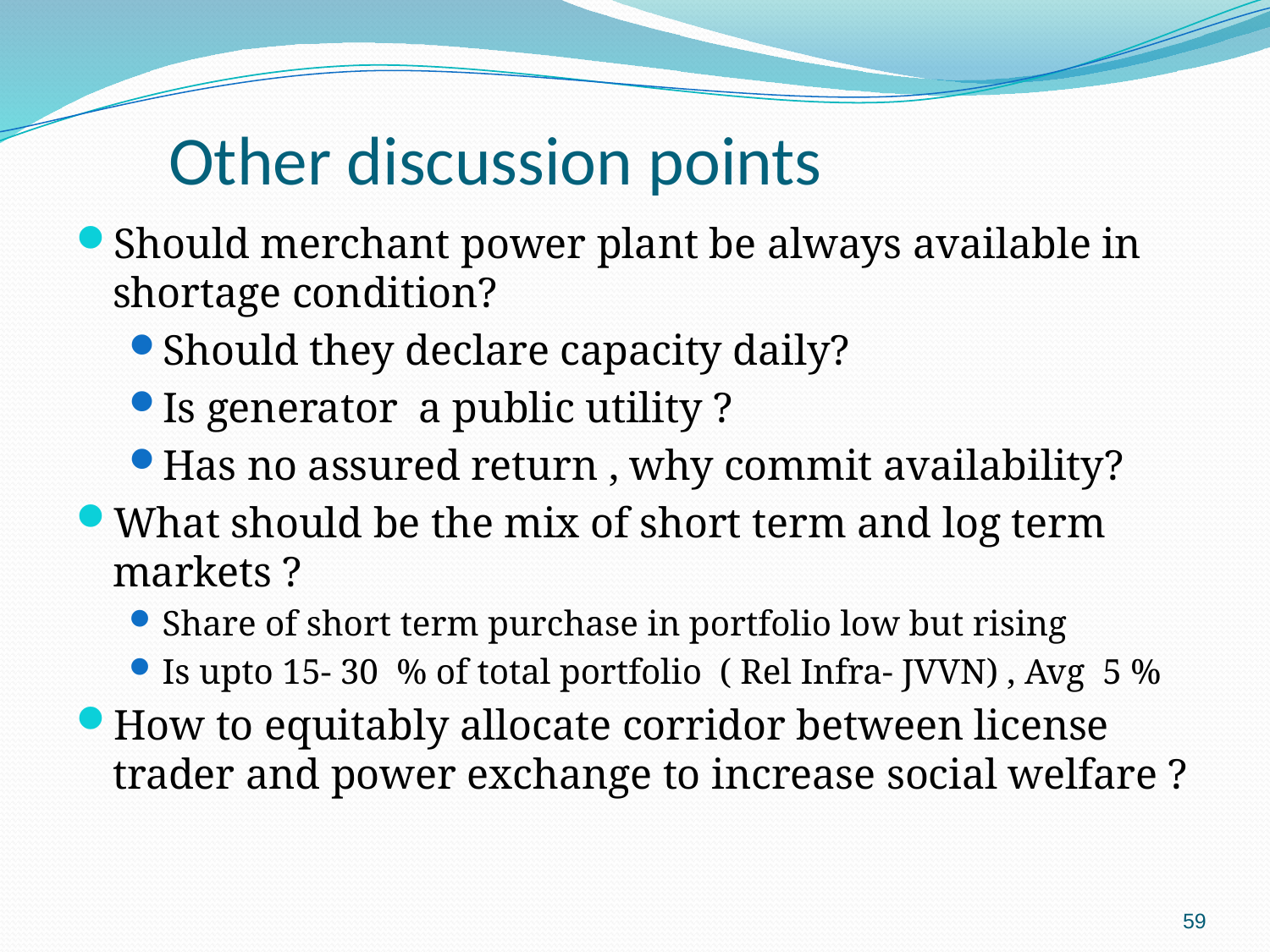

# Other discussion points
Should merchant power plant be always available in shortage condition?
Should they declare capacity daily?
Is generator  a public utility ?
Has no assured return , why commit availability?
What should be the mix of short term and log term markets ?
Share of short term purchase in portfolio low but rising
Is upto 15- 30  % of total portfolio  ( Rel Infra- JVVN) , Avg  5 %
How to equitably allocate corridor between license trader and power exchange to increase social welfare ?

59